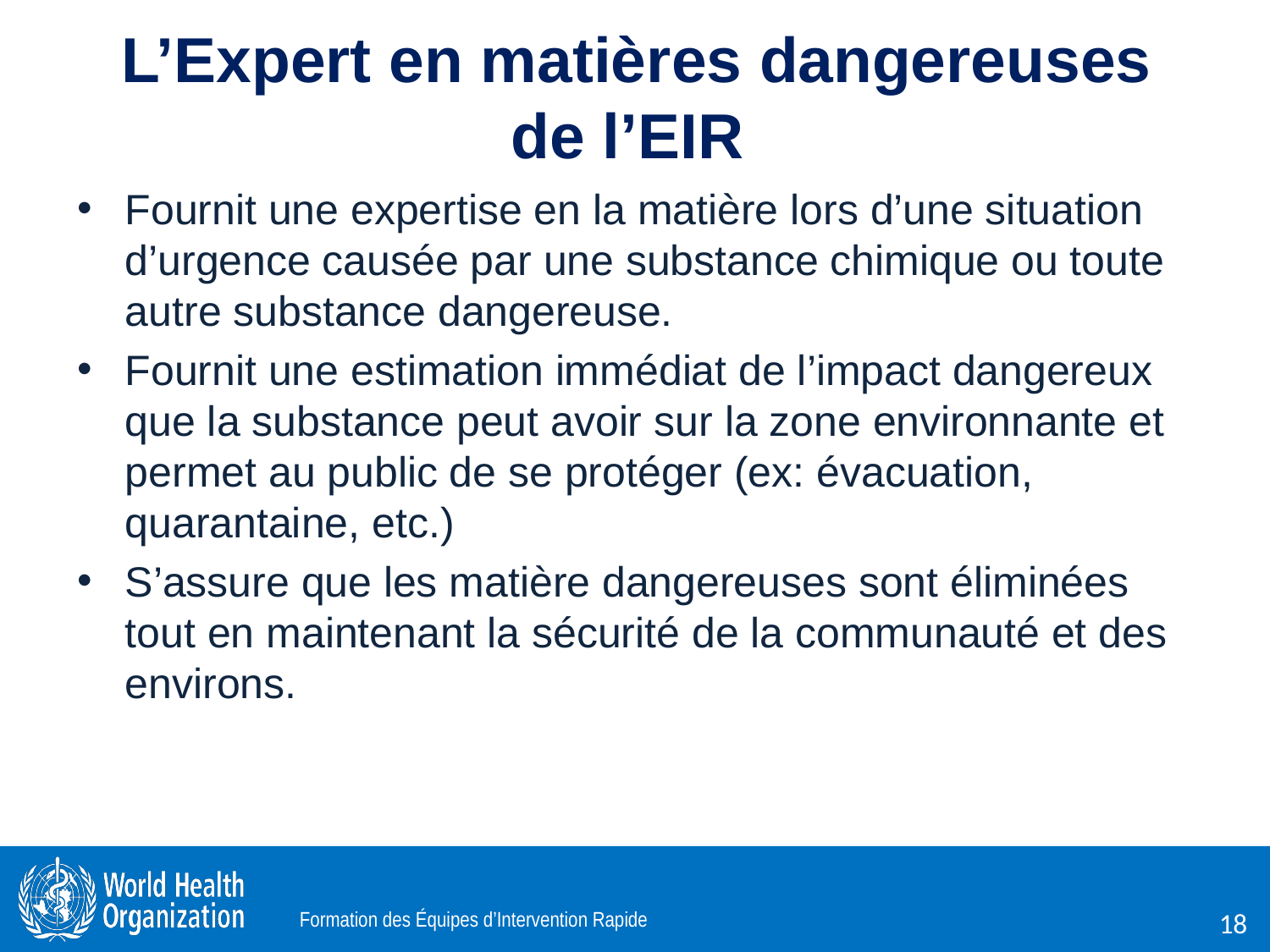

# L’Expert en matières dangereuses de l’EIR
Fournit une expertise en la matière lors d’une situation d’urgence causée par une substance chimique ou toute autre substance dangereuse.
Fournit une estimation immédiat de l’impact dangereux que la substance peut avoir sur la zone environnante et  permet au public de se protéger (ex: évacuation, quarantaine, etc.)
S’assure que les matière dangereuses sont éliminées tout en maintenant la sécurité de la communauté et des environs.